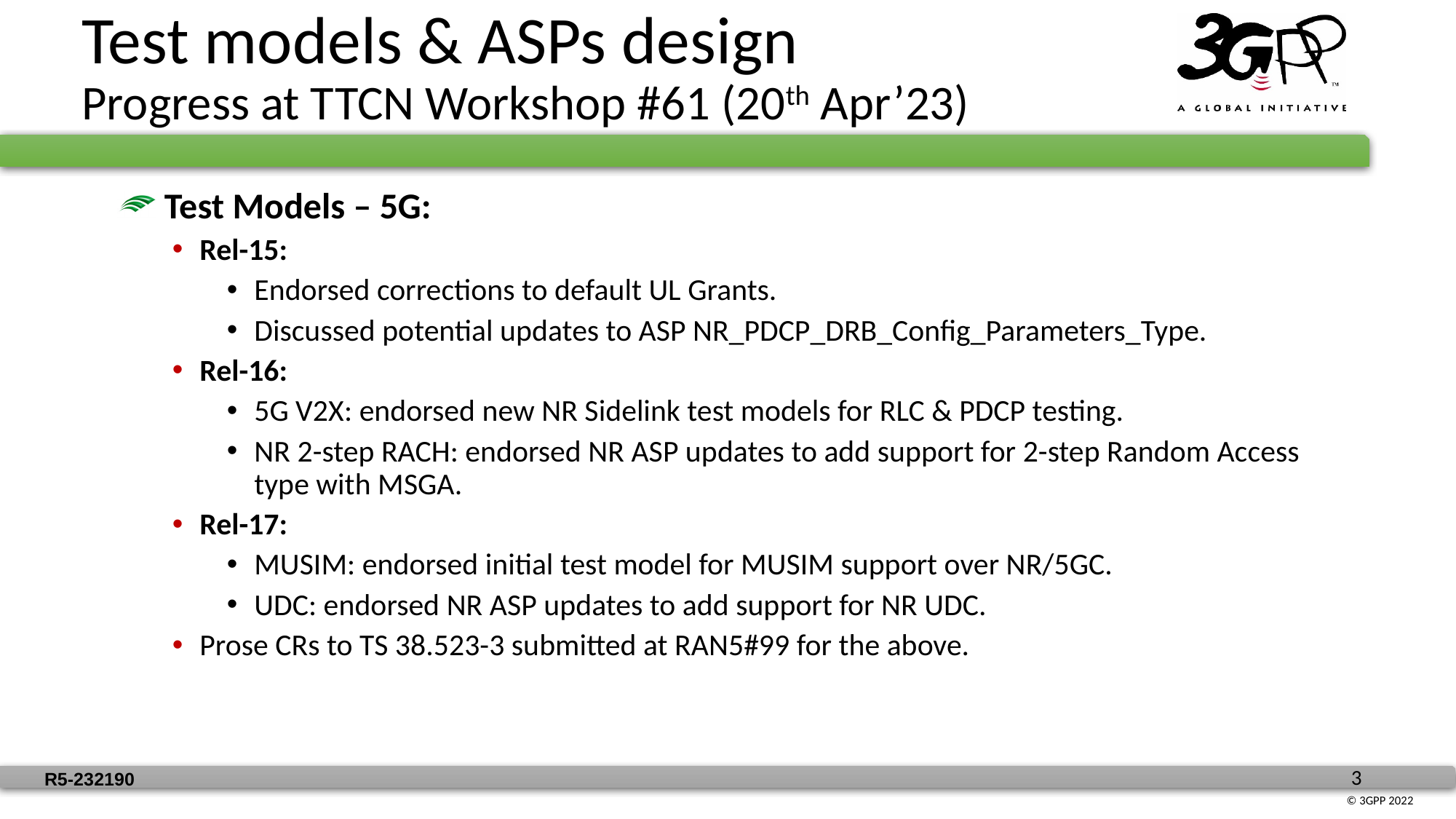

Test models & ASPs design
Progress at TTCN Workshop #61 (20th Apr’23)
 Test Models – 5G:
Rel-15:
Endorsed corrections to default UL Grants.
Discussed potential updates to ASP NR_PDCP_DRB_Config_Parameters_Type.
Rel-16:
5G V2X: endorsed new NR Sidelink test models for RLC & PDCP testing.
NR 2-step RACH: endorsed NR ASP updates to add support for 2-step Random Access type with MSGA.
Rel-17:
MUSIM: endorsed initial test model for MUSIM support over NR/5GC.
UDC: endorsed NR ASP updates to add support for NR UDC.
Prose CRs to TS 38.523-3 submitted at RAN5#99 for the above.